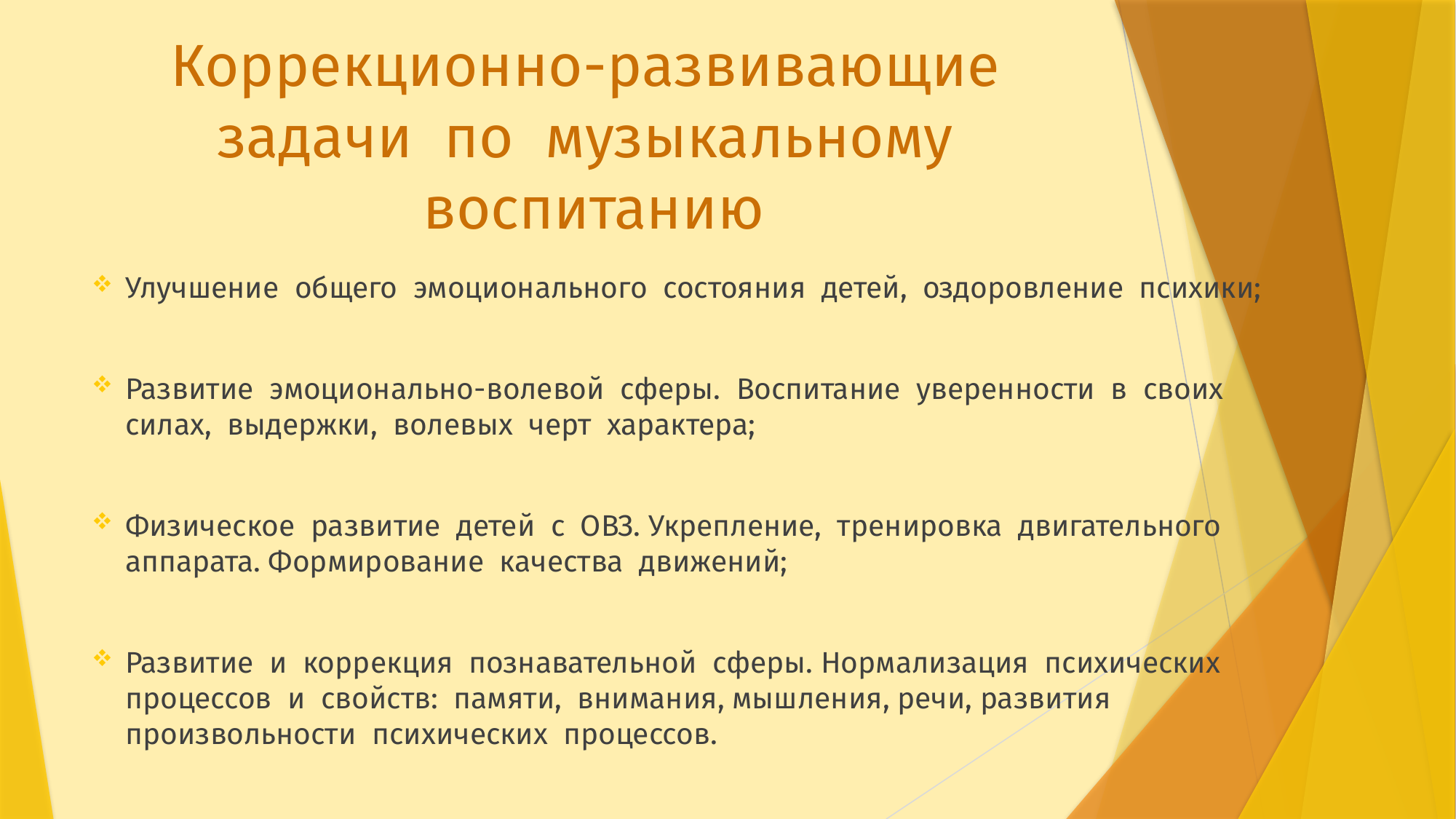

# Коррекционно-развивающие  задачи  по  музыкальному  воспитанию
Улучшение  общего  эмоционального  состояния  детей,  оздоровление  психики;

Развитие  эмоционально-волевой  сферы.  Воспитание  уверенности  в  своих  силах,  выдержки,  волевых  черт  характера;

Физическое  развитие  детей  с  ОВЗ. Укрепление,  тренировка  двигательного  аппарата. Формирование  качества  движений;

Развитие  и  коррекция  познавательной  сферы. Нормализация  психических  процессов  и  свойств:  памяти,  внимания, мышления, речи, развития  произвольности  психических  процессов.